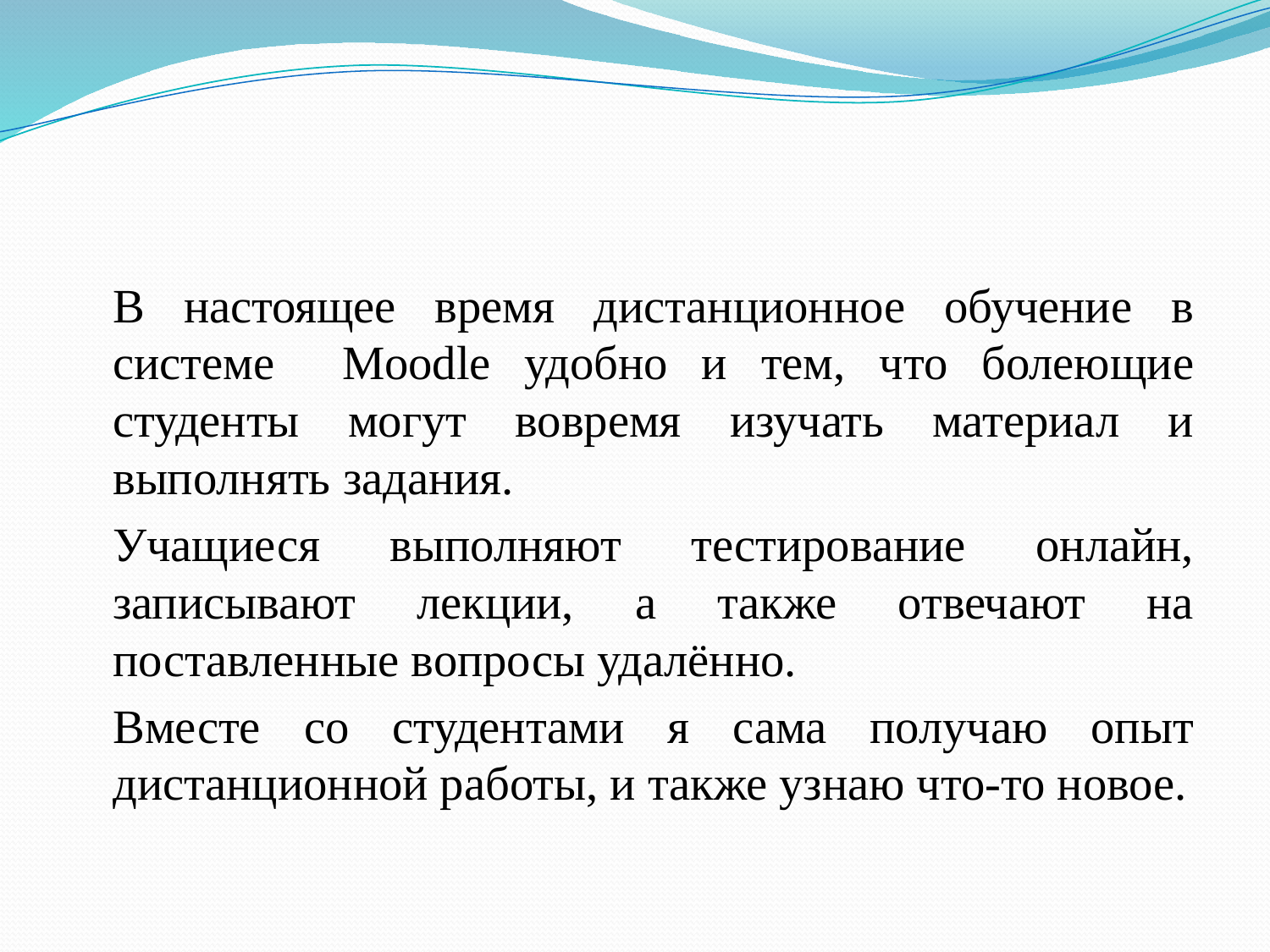

В настоящее время дистанционное обучение в системе  Moodle удобно и тем, что болеющие студенты могут вовремя изучать материал и выполнять задания.
		Учащиеся выполняют тестирование онлайн, записывают лекции, а также отвечают на поставленные вопросы удалённо.
		Вместе со студентами я сама получаю опыт дистанционной работы, и также узнаю что-то новое.